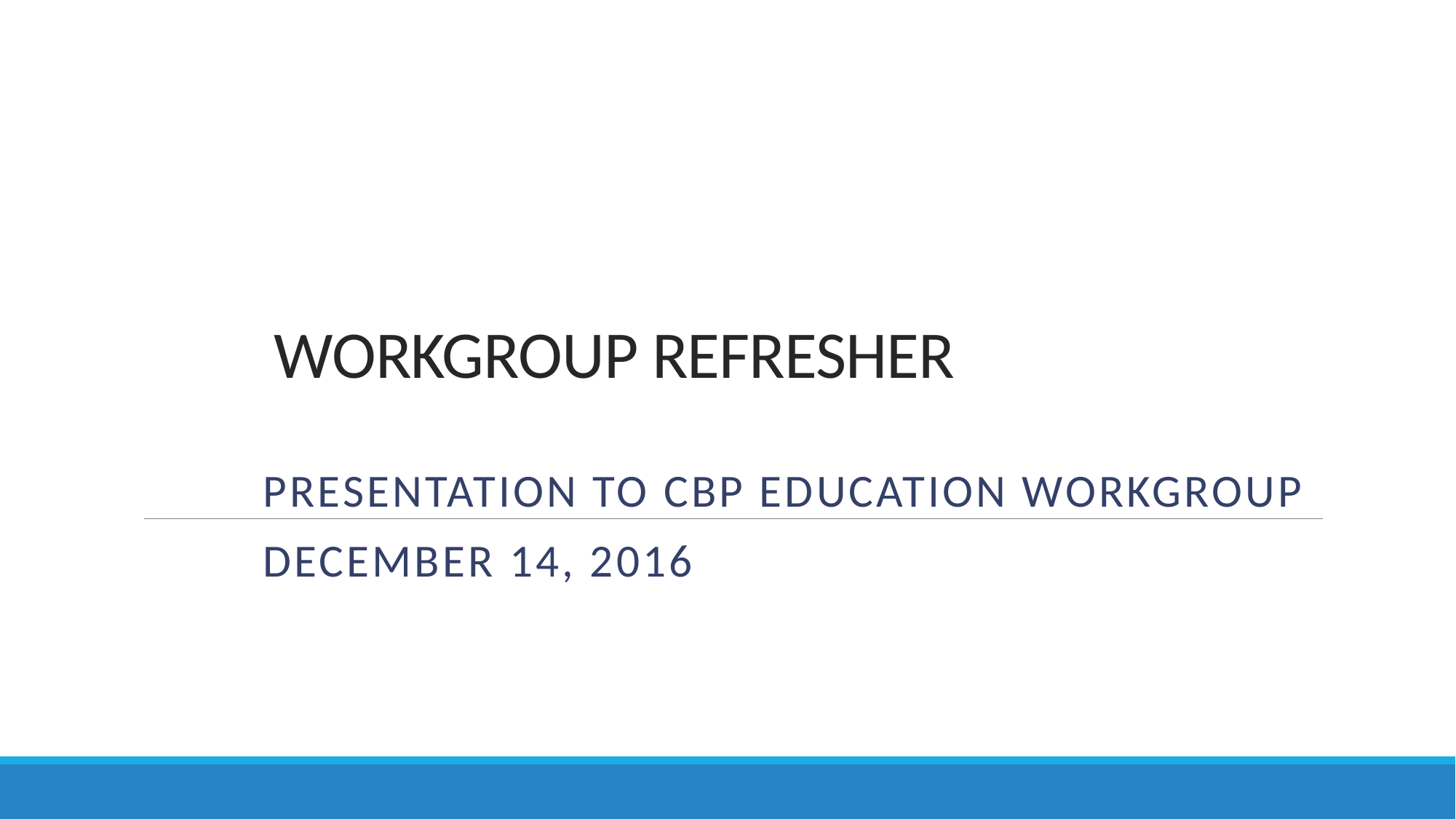

# WORKGROUP REFRESHER
PRESENTATION TO CBP Education workgroup
December 14, 2016